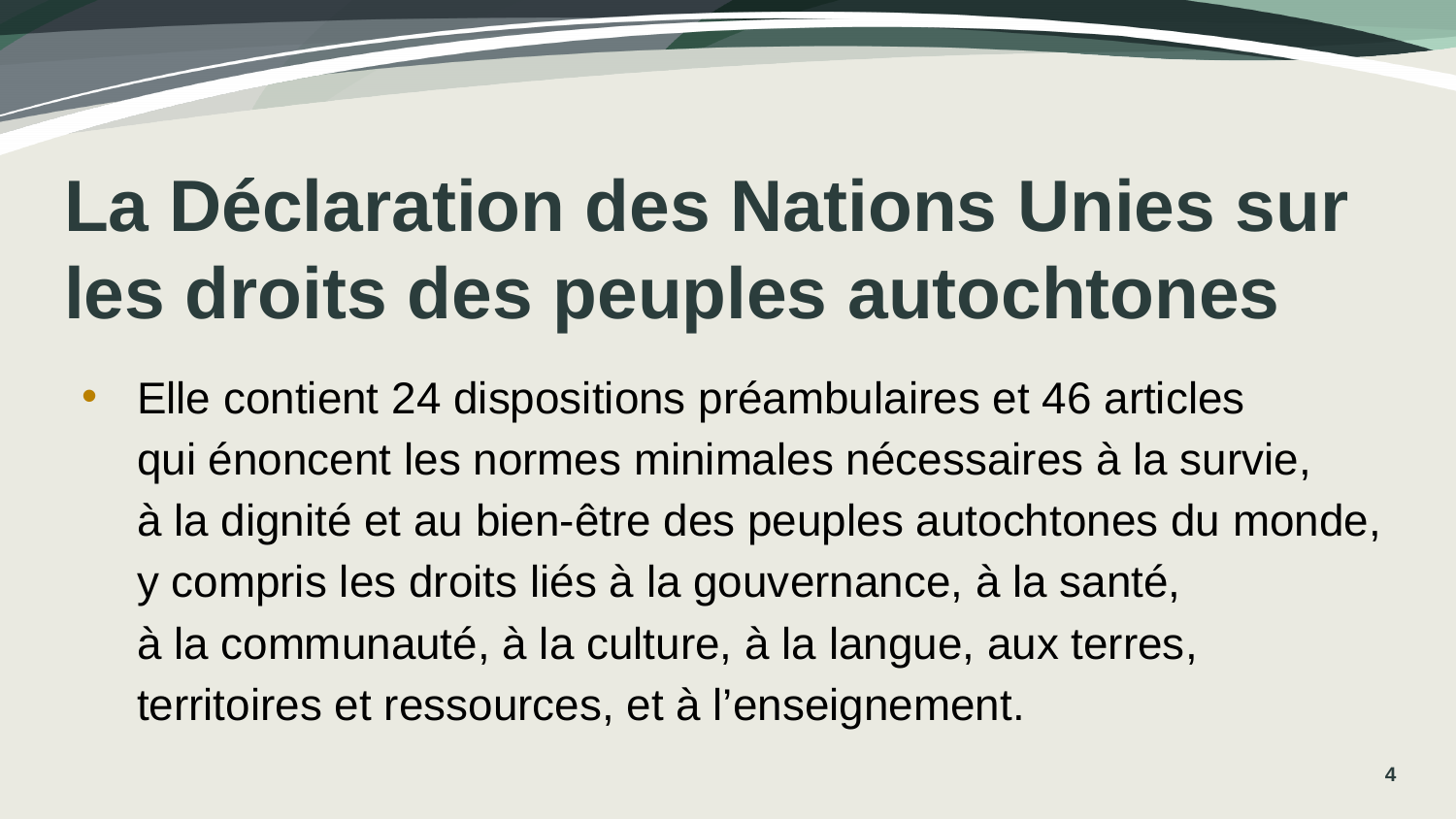

# La Déclaration des Nations Unies sur les droits des peuples autochtones
Elle contient 24 dispositions préambulaires et 46 articles
qui énoncent les normes minimales nécessaires à la survie,
à la dignité et au bien-être des peuples autochtones du monde, y compris les droits liés à la gouvernance, à la santé,
à la communauté, à la culture, à la langue, aux terres, territoires et ressources, et à l’enseignement.
4